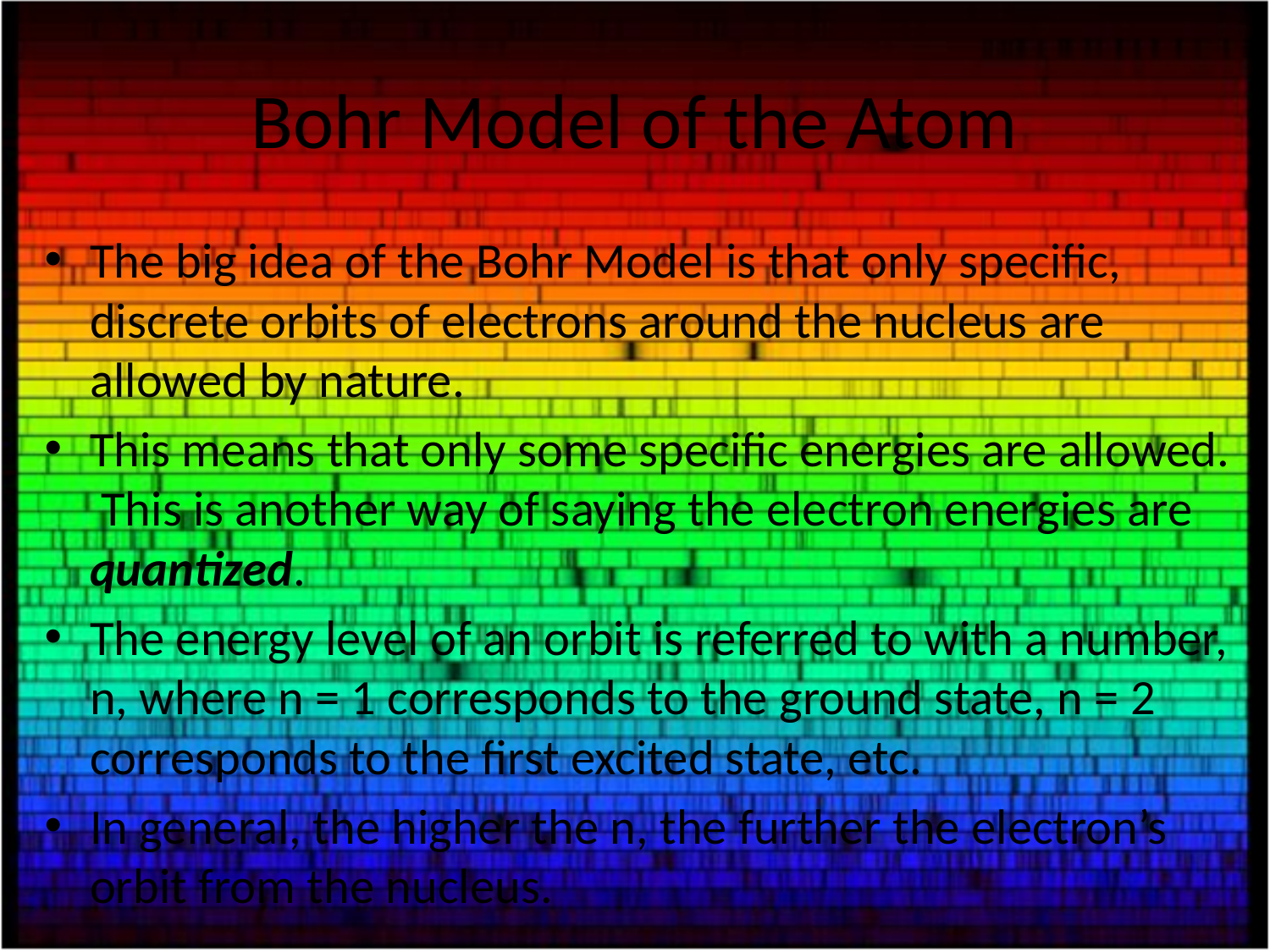

# Bohr Model of the Atom
The big idea of the Bohr Model is that only specific, discrete orbits of electrons around the nucleus are allowed by nature.
This means that only some specific energies are allowed.  This is another way of saying the electron energies are quantized.
The energy level of an orbit is referred to with a number, n, where n = 1 corresponds to the ground state, n = 2 corresponds to the first excited state, etc.
In general, the higher the n, the further the electron’s orbit from the nucleus.